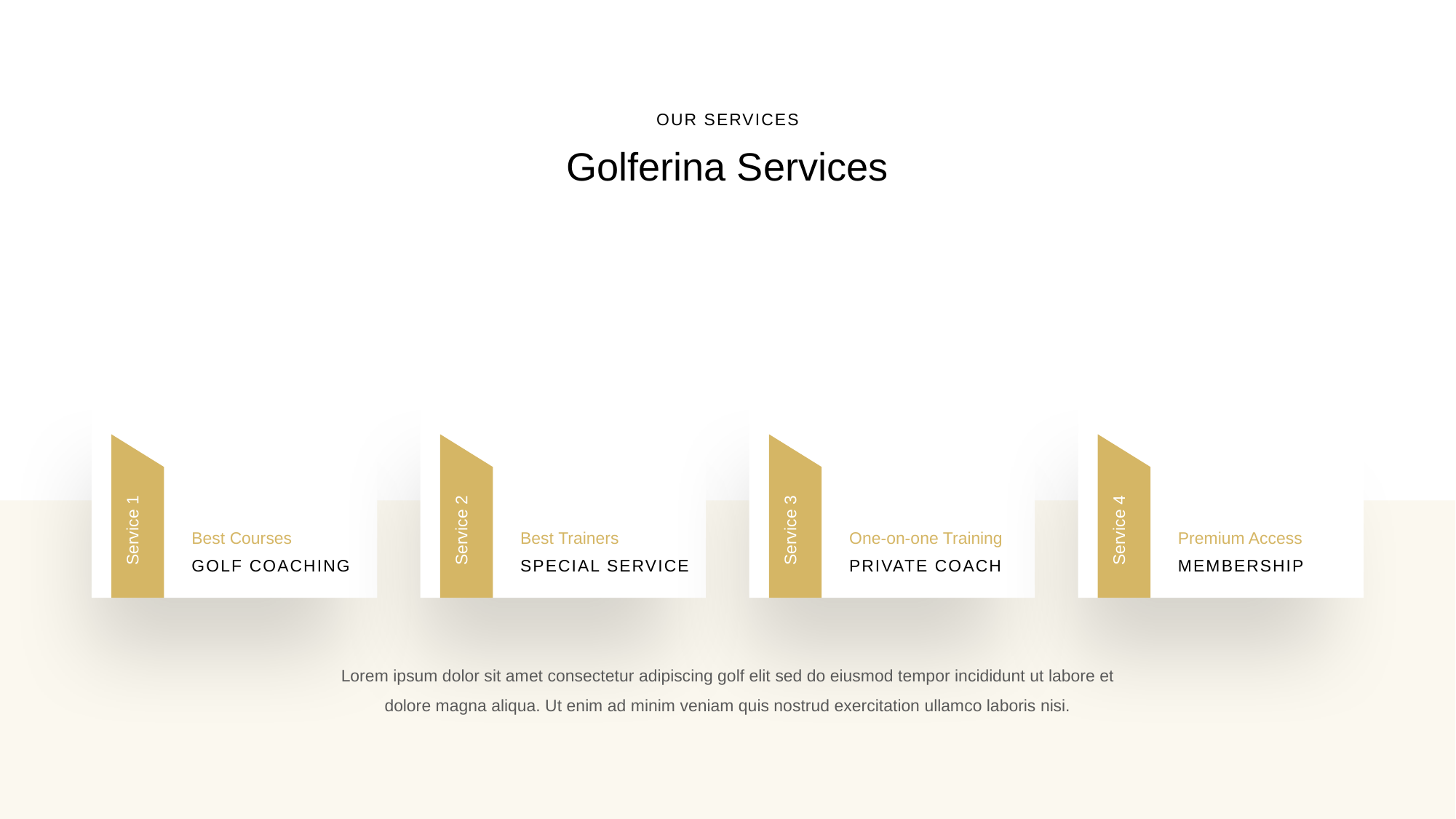

OUR SERVICES
Golferina Services

Service 1

Service 2

Service 3

Service 4
Best Courses
GOLF COACHING
Best Trainers
SPECIAL SERVICE
One-on-one Training
PRIVATE COACH
Premium Access
MEMBERSHIP
Lorem ipsum dolor sit amet consectetur adipiscing golf elit sed do eiusmod tempor incididunt ut labore et dolore magna aliqua. Ut enim ad minim veniam quis nostrud exercitation ullamco laboris nisi.